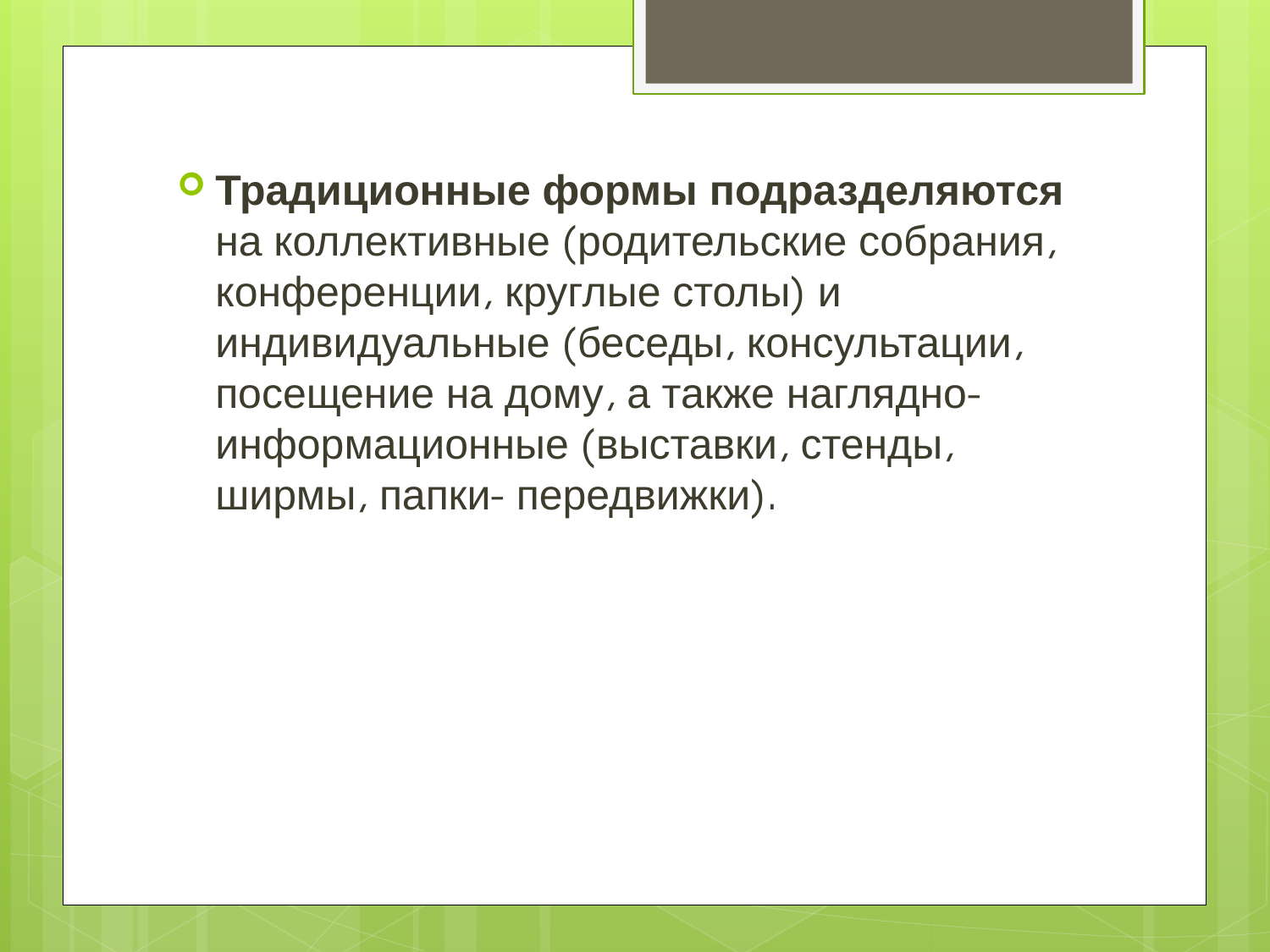

Традиционные формы подразделяются на коллективные (родительские собрания, конференции, круглые столы) и индивидуальные (беседы, консультации, посещение на дому, а также наглядно- информационные (выставки, стенды, ширмы, папки- передвижки).